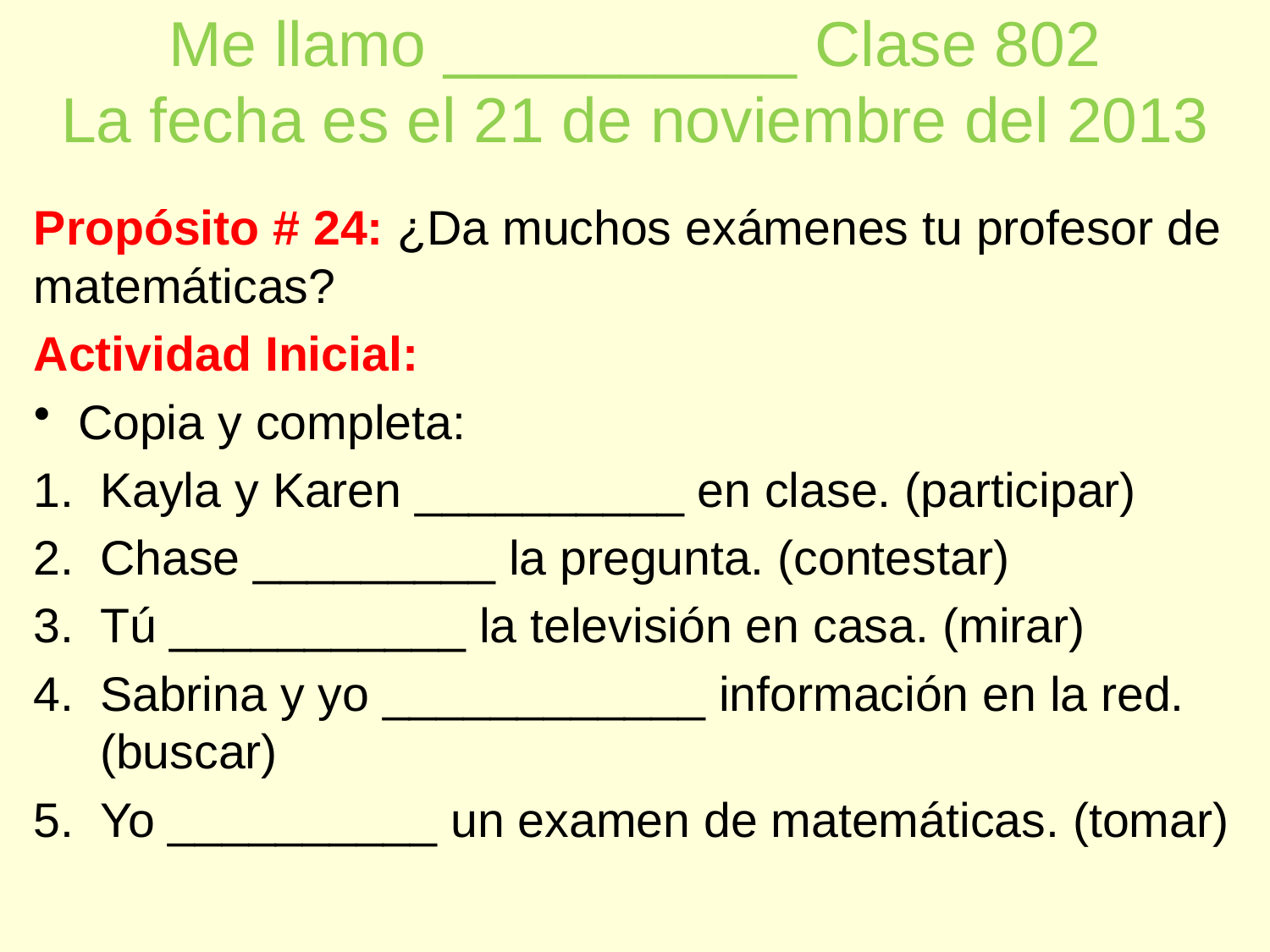

# Me llamo __________ Clase 802 La fecha es el 21 de noviembre del 2013
Propósito # 24: ¿Da muchos exámenes tu profesor de matemáticas?
Actividad Inicial:
Copia y completa:
Kayla y Karen __________ en clase. (participar)
Chase _________ la pregunta. (contestar)
Tú ___________ la televisión en casa. (mirar)
Sabrina y yo ____________ información en la red. (buscar)
Yo __________ un examen de matemáticas. (tomar)